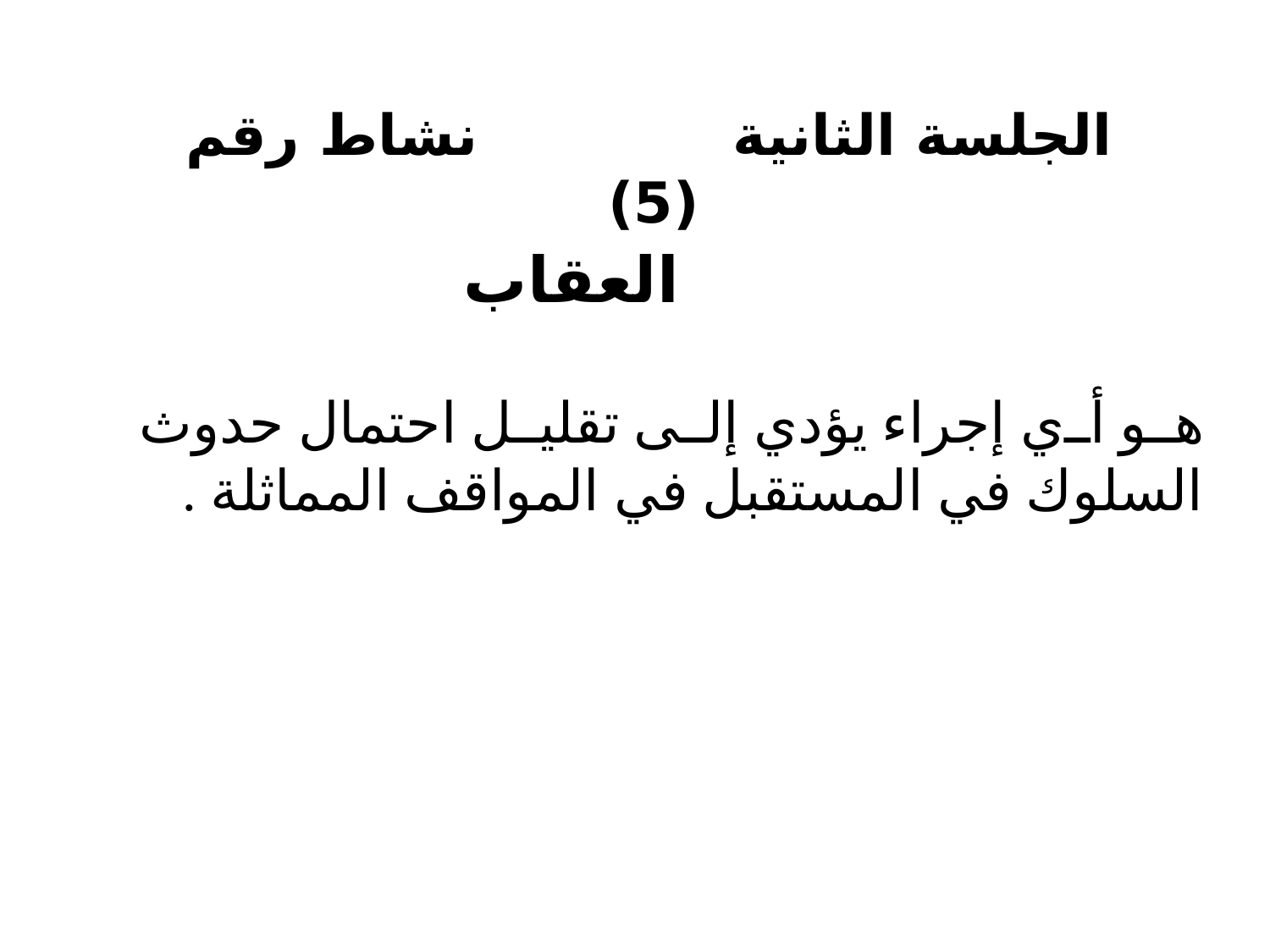

الجلسة الثانية             نشاط رقم (5)

العقاب
	هو أي إجراء يؤدي إلى تقليل احتمال حدوث السلوك في المستقبل في المواقف المماثلة .